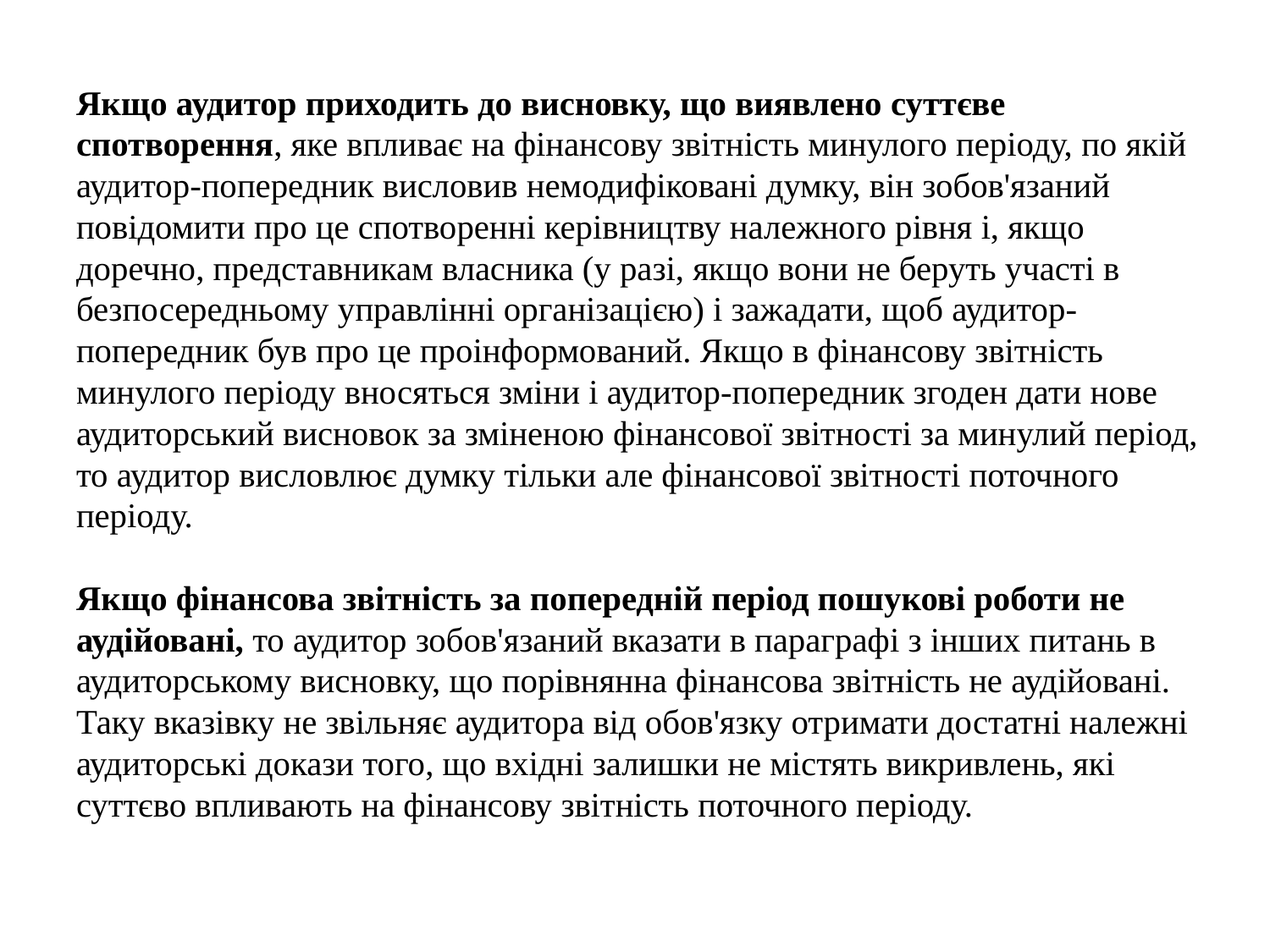

Якщо аудитор приходить до висновку, що виявлено суттєве спотворення, яке впливає на фінансову звітність минулого періоду, по якій аудитор-попередник висловив немодифіковані думку, він зобов'язаний повідомити про це спотворенні керівництву належного рівня і, якщо доречно, представникам власника (у разі, якщо вони не беруть участі в безпосередньому управлінні організацією) і зажадати, щоб аудитор-попередник був про це проінформований. Якщо в фінансову звітність минулого періоду вносяться зміни і аудитор-попередник згоден дати нове аудиторський висновок за зміненою фінансової звітності за минулий період, то аудитор висловлює думку тільки але фінансової звітності поточного періоду.
Якщо фінансова звітність за попередній період пошукові роботи не аудійовані, то аудитор зобов'язаний вказати в параграфі з інших питань в аудиторському висновку, що порівнянна фінансова звітність не аудійовані. Таку вказівку не звільняє аудитора від обов'язку отримати достатні належні аудиторські докази того, що вхідні залишки не містять викривлень, які суттєво впливають на фінансову звітність поточного періоду.